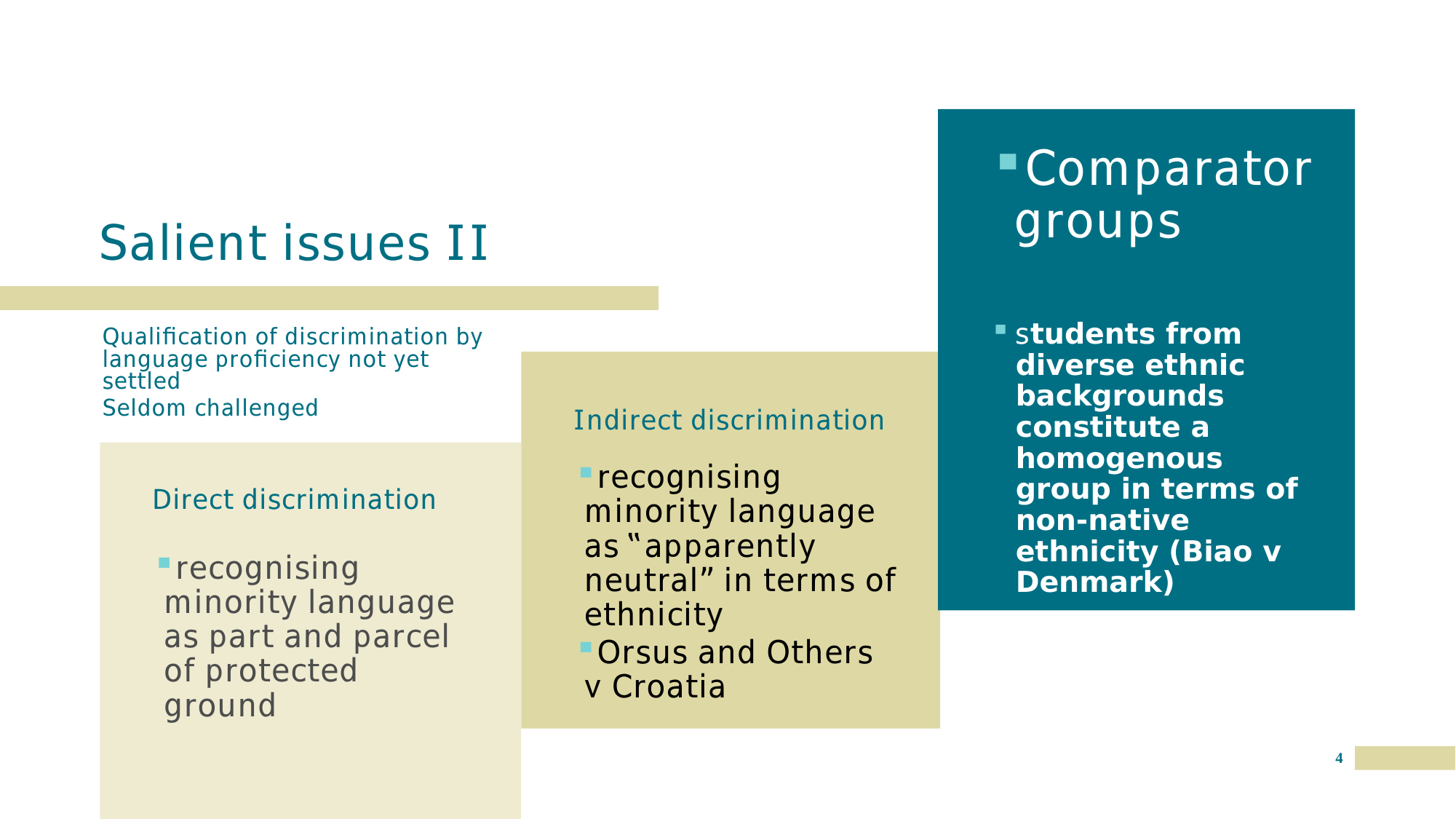

# Salient issues II
Comparator groups

students from diverse ethnic backgrounds constitute a homogenous group in terms of non-native ethnicity (Biao v Denmark)
Qualification of discrimination by language proficiency not yet settled
Seldom challenged
Indirect discrimination
Direct discrimination
recognising minority language as “apparently neutral” in terms of ethnicity
Orsus and Others v Croatia
recognising minority language as part and parcel of protected ground
4